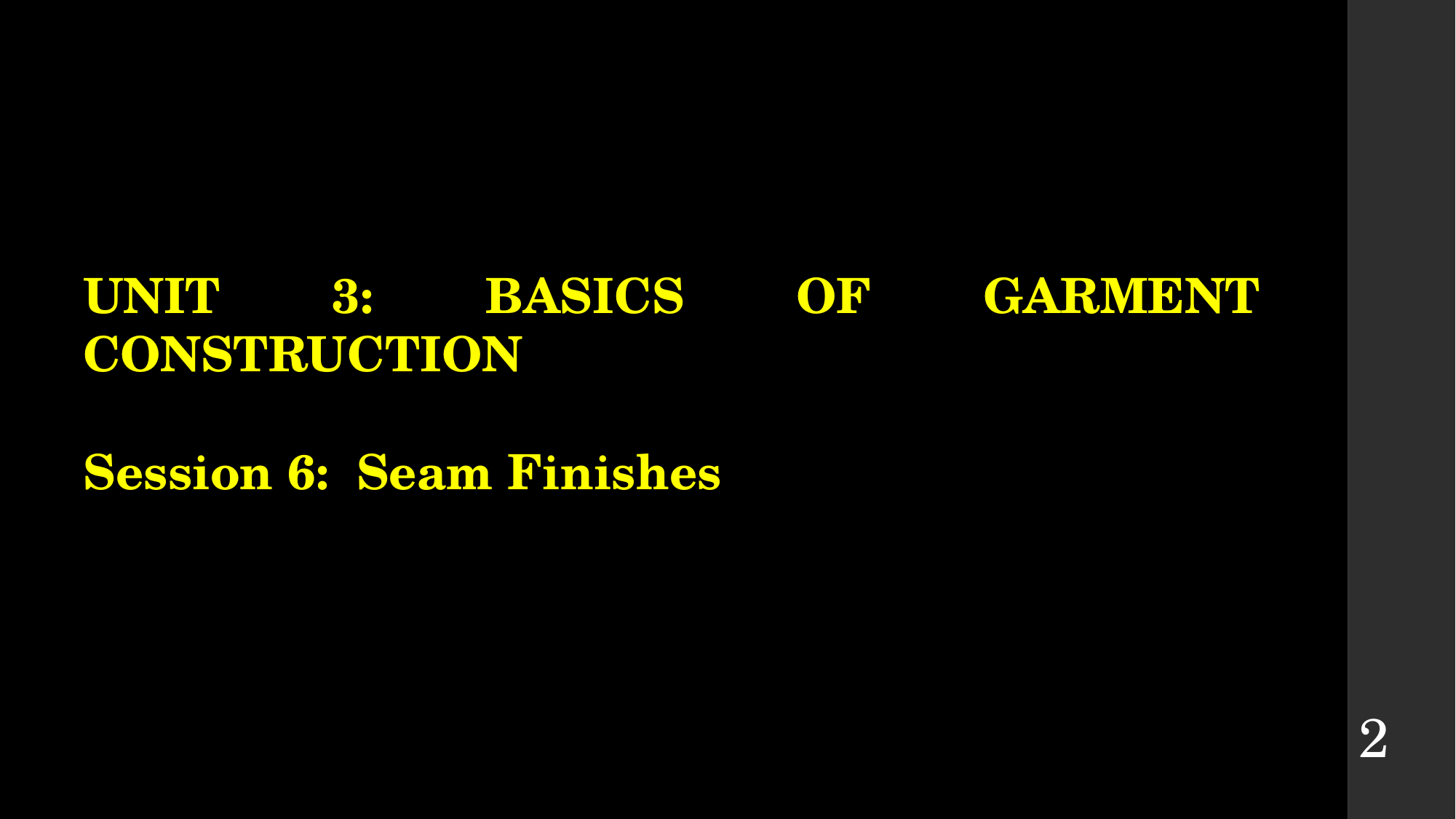

UNIT 3: BASICS OF GARMENT CONSTRUCTION

Session 6:  Seam Finishes
2